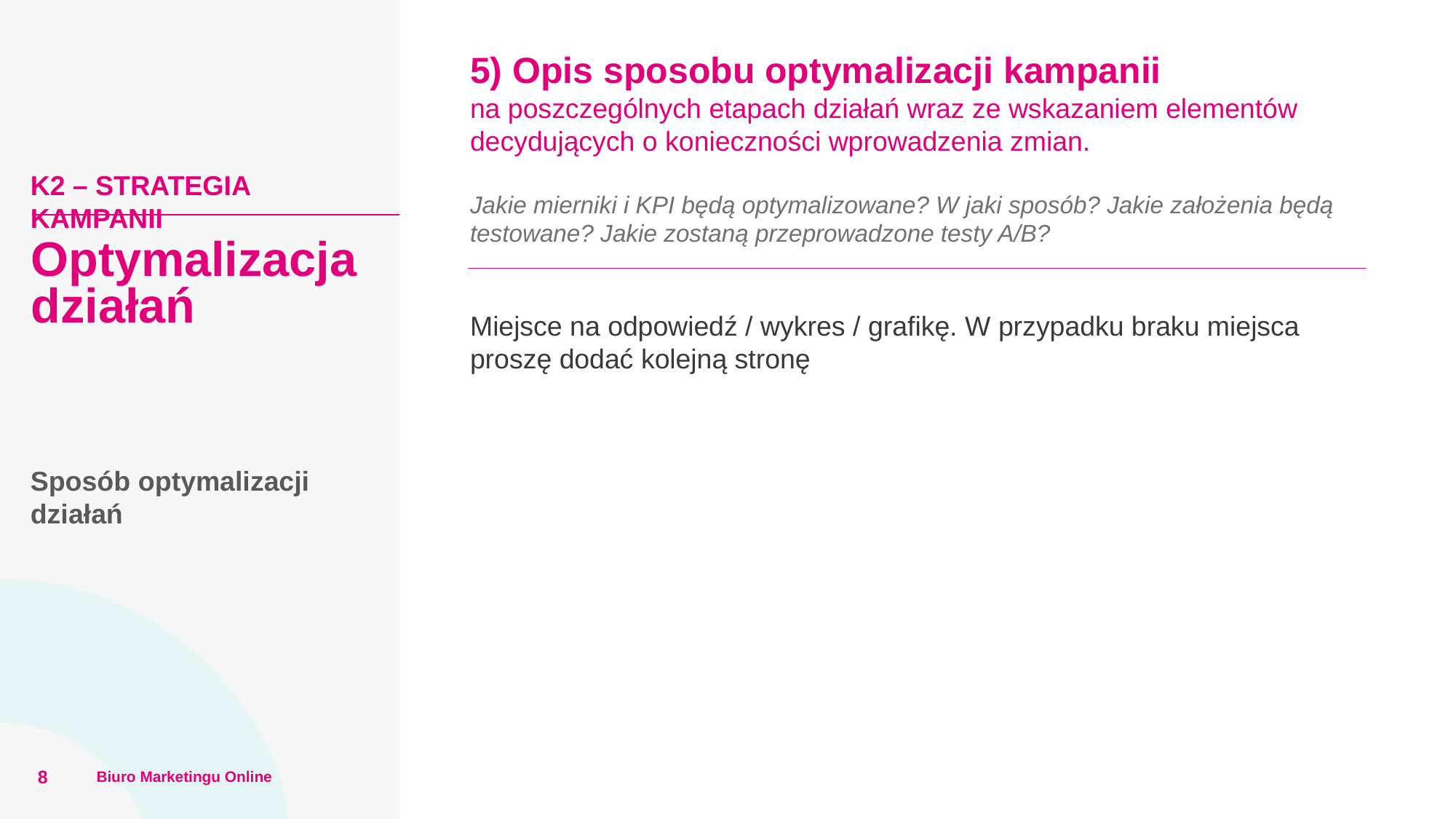

5) Opis sposobu optymalizacji kampanii
na poszczególnych etapach działań wraz ze wskazaniem elementów decydujących o konieczności wprowadzenia zmian.
Jakie mierniki i KPI będą optymalizowane? W jaki sposób? Jakie założenia będą testowane? Jakie zostaną przeprowadzone testy A/B?
K2 – STRATEGIA KAMPANII
Optymalizacja działań
Miejsce na odpowiedź / wykres / grafikę. W przypadku braku miejsca proszę dodać kolejną stronę
Sposób optymalizacji działań